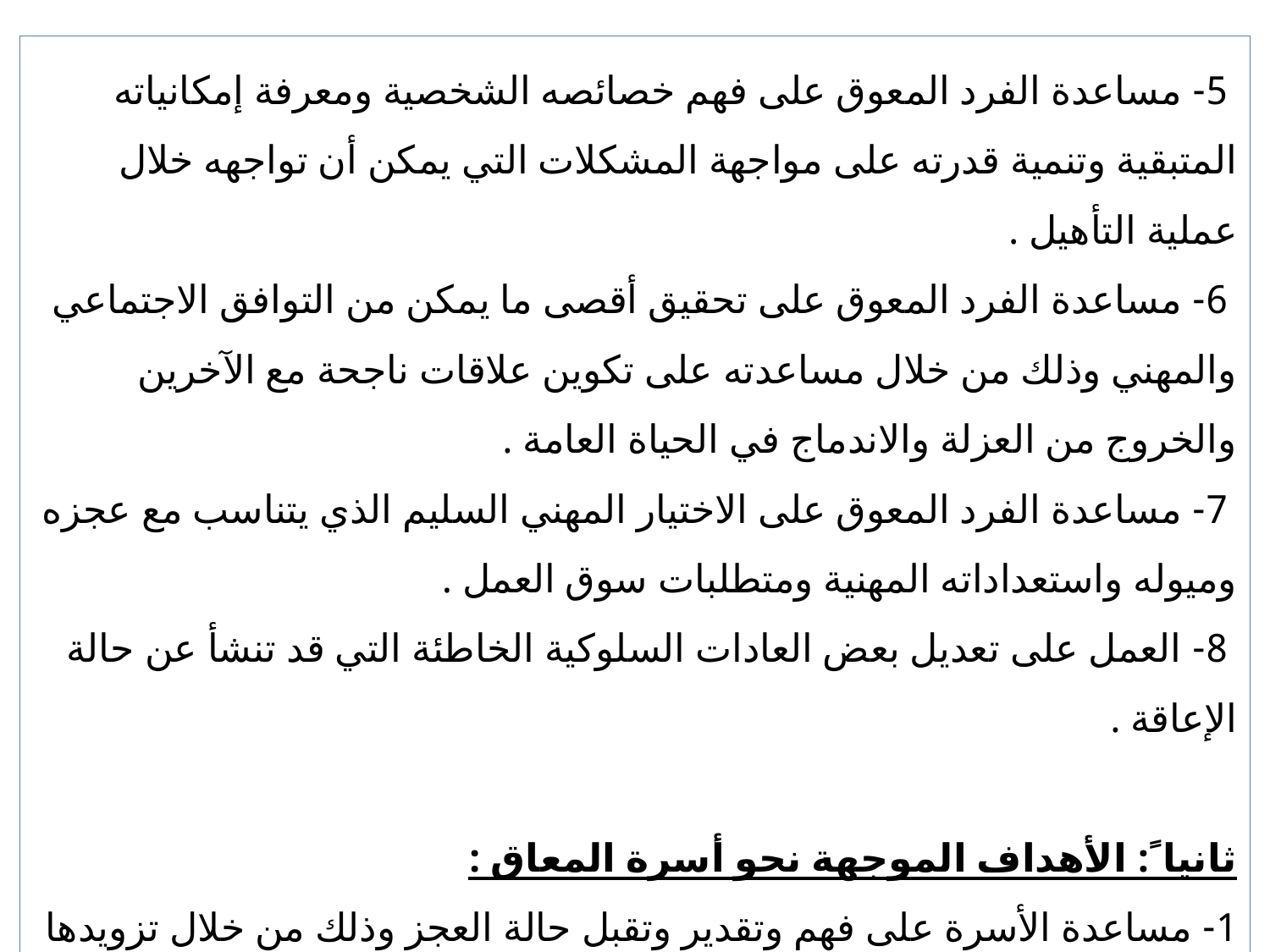

5- مساعدة الفرد المعوق على فهم خصائصه الشخصية ومعرفة إمكانياته المتبقية وتنمية قدرته على مواجهة المشكلات التي يمكن أن تواجهه خلال عملية التأهيل .
 6- مساعدة الفرد المعوق على تحقيق أقصى ما يمكن من التوافق الاجتماعي والمهني وذلك من خلال مساعدته على تكوين علاقات ناجحة مع الآخرين والخروج من العزلة والاندماج في الحياة العامة .
 7- مساعدة الفرد المعوق على الاختيار المهني السليم الذي يتناسب مع عجزه وميوله واستعداداته المهنية ومتطلبات سوق العمل .
 8- العمل على تعديل بعض العادات السلوكية الخاطئة التي قد تنشأ عن حالة الإعاقة .

ثانيا ً: الأهداف الموجهة نحو أسرة المعاق :
1- مساعدة الأسرة على فهم وتقدير وتقبل حالة العجز وذلك من خلال تزويدها بالمعلومات الضرورية عن الحالة ومتطلباتها وتعديل اتجاهات أفراد الأسرة نحو الفرد المعاق .